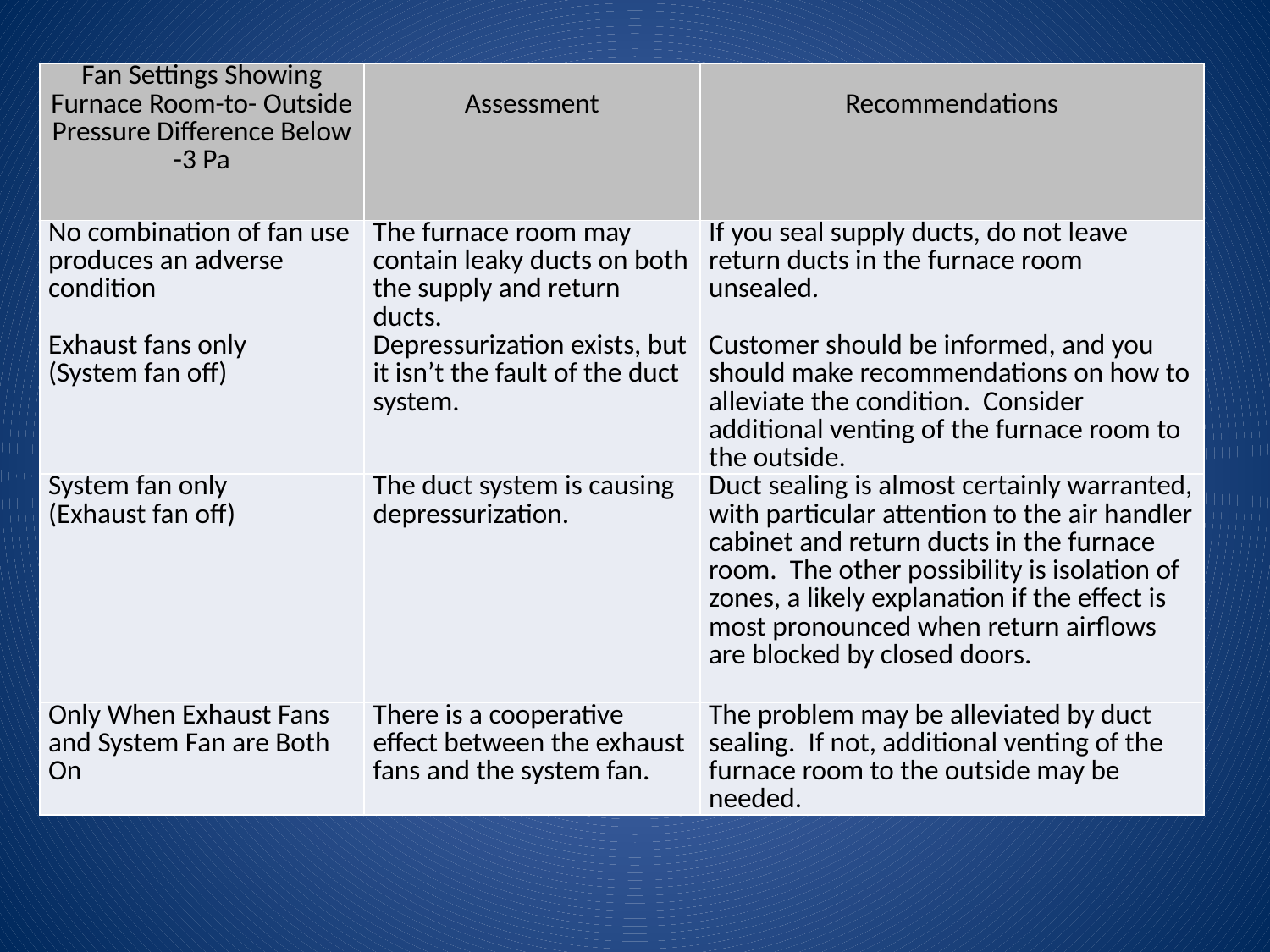

# Assessing Furnace Rooms
| Fan Settings Showing Furnace Room-to- Outside Pressure Difference Below -3 Pa | Assessment | Recommendations |
| --- | --- | --- |
| No combination of fan use produces an adverse condition | The furnace room may contain leaky ducts on both the supply and return ducts. | If you seal supply ducts, do not leave return ducts in the furnace room unsealed. |
| Exhaust fans only (System fan off) | Depressurization exists, but it isn’t the fault of the duct system. | Customer should be informed, and you should make recommendations on how to alleviate the condition. Consider additional venting of the furnace room to the outside. |
| System fan only (Exhaust fan off) | The duct system is causing depressurization. | Duct sealing is almost certainly warranted, with particular attention to the air handler cabinet and return ducts in the furnace room. The other possibility is isolation of zones, a likely explanation if the effect is most pronounced when return airflows are blocked by closed doors. |
| Only When Exhaust Fans and System Fan are Both On | There is a cooperative effect between the exhaust fans and the system fan. | The problem may be alleviated by duct sealing. If not, additional venting of the furnace room to the outside may be needed. |